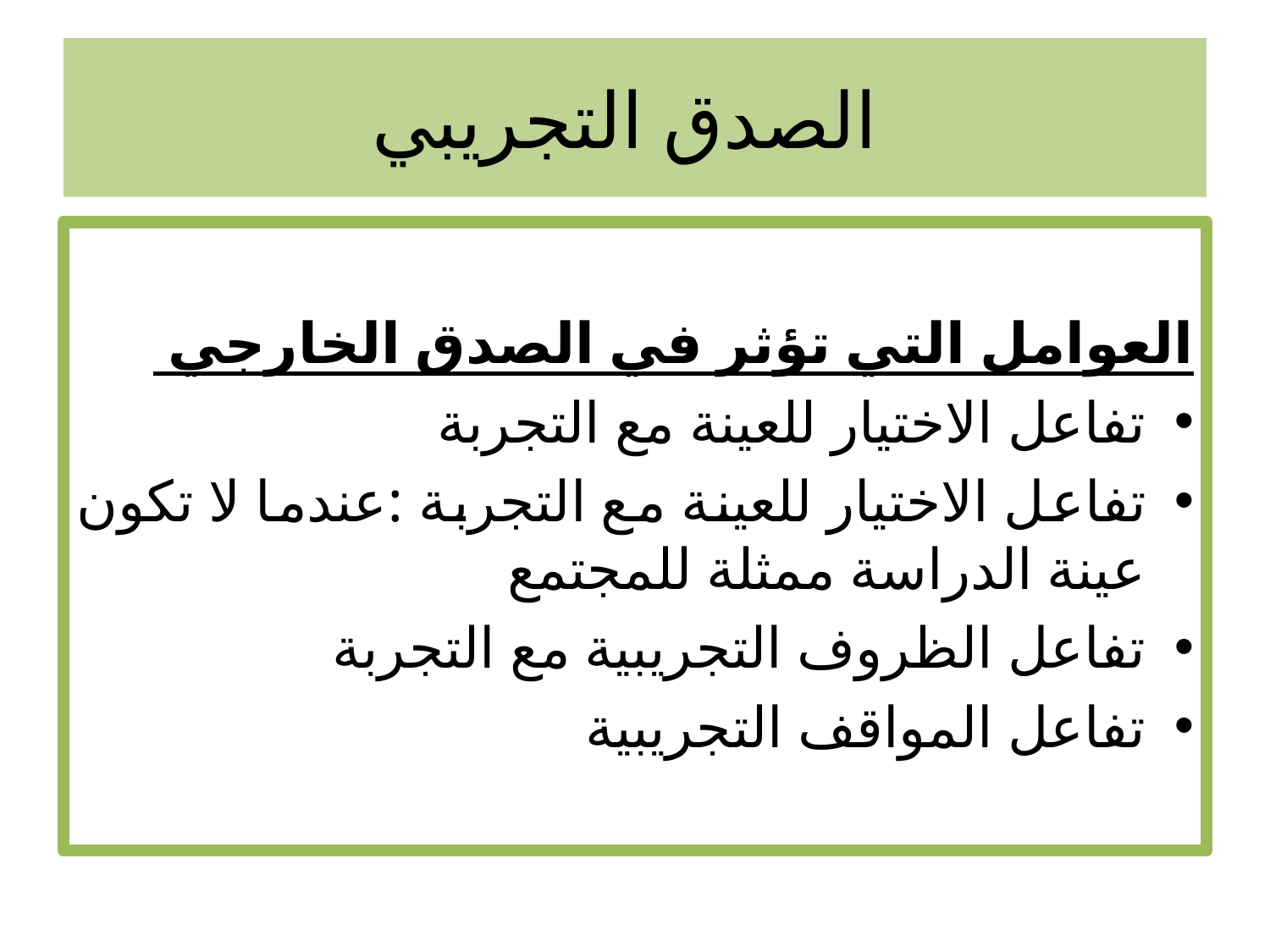

# الصدق التجريبي

العوامل التي تؤثر في الصدق الخارجي
تفاعل الاختيار للعينة مع التجربة
تفاعل الاختيار للعينة مع التجربة :عندما لا تكون عينة الدراسة ممثلة للمجتمع
تفاعل الظروف التجريبية مع التجربة
تفاعل المواقف التجريبية